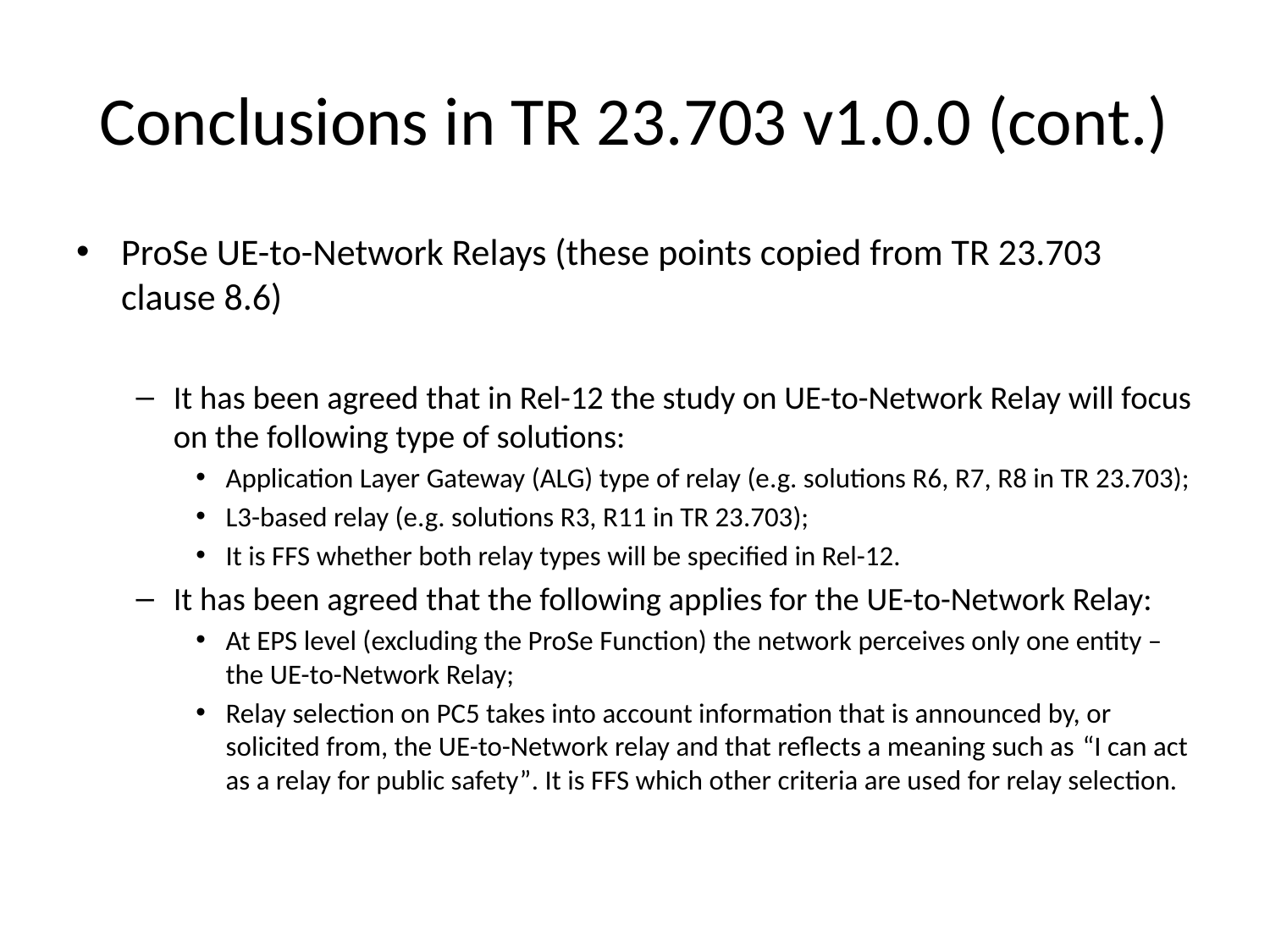

# Conclusions in TR 23.703 v1.0.0 (cont.)
ProSe UE-to-Network Relays (these points copied from TR 23.703 clause 8.6)

It has been agreed that in Rel-12 the study on UE-to-Network Relay will focus on the following type of solutions:
Application Layer Gateway (ALG) type of relay (e.g. solutions R6, R7, R8 in TR 23.703);
L3-based relay (e.g. solutions R3, R11 in TR 23.703);
It is FFS whether both relay types will be specified in Rel-12.
It has been agreed that the following applies for the UE-to-Network Relay:
At EPS level (excluding the ProSe Function) the network perceives only one entity – the UE-to-Network Relay;
Relay selection on PC5 takes into account information that is announced by, or solicited from, the UE-to-Network relay and that reflects a meaning such as “I can act as a relay for public safety”. It is FFS which other criteria are used for relay selection.